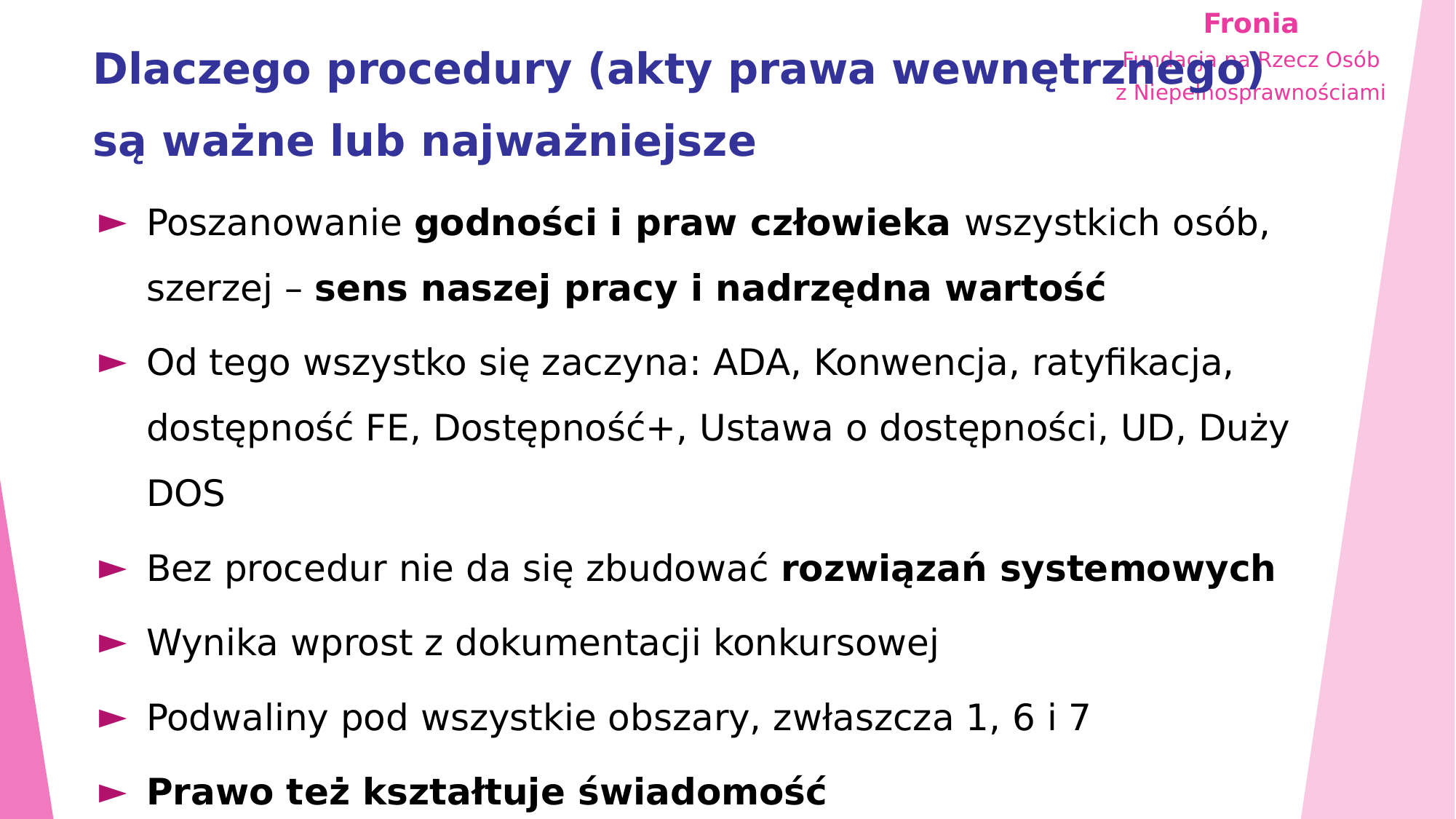

# Dlaczego procedury (akty prawa wewnętrznego) są ważne lub najważniejsze
Poszanowanie godności i praw człowieka wszystkich osób, szerzej – sens naszej pracy i nadrzędna wartość
Od tego wszystko się zaczyna: ADA, Konwencja, ratyfikacja, dostępność FE, Dostępność+, Ustawa o dostępności, UD, Duży DOS
Bez procedur nie da się zbudować rozwiązań systemowych
Wynika wprost z dokumentacji konkursowej
Podwaliny pod wszystkie obszary, zwłaszcza 1, 6 i 7
Prawo też kształtuje świadomość